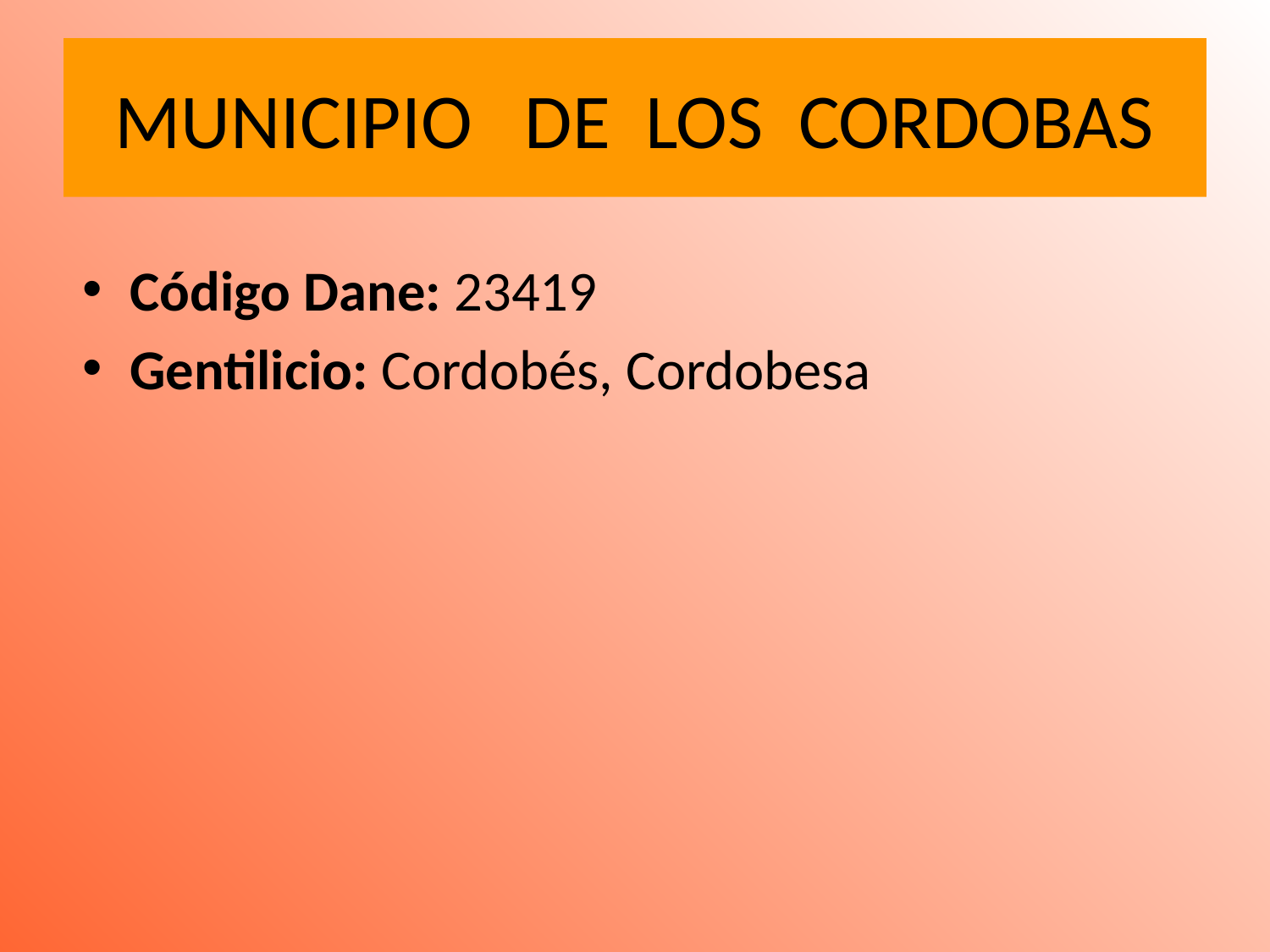

# MUNICIPIO   DE  LOS  CORDOBAS
Código Dane: 23419
Gentilicio: Cordobés, Cordobesa